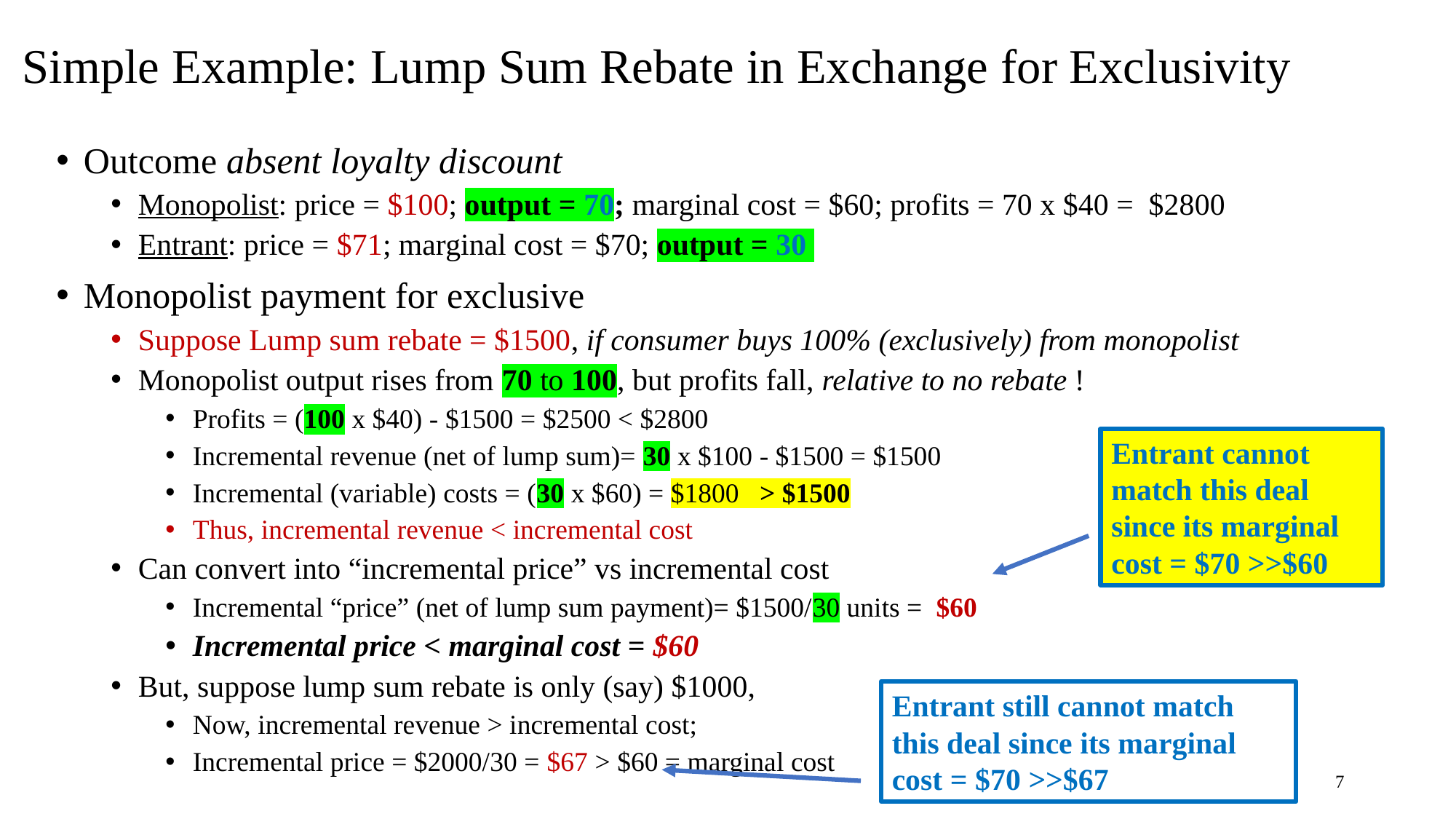

# Simple Example: Lump Sum Rebate in Exchange for Exclusivity
Outcome absent loyalty discount
Monopolist: price = $100; output = 70; marginal cost = $60; profits = 70 x $40 =  $2800
Entrant: price = $71; marginal cost = $70; output = 30
Monopolist payment for exclusive
Suppose Lump sum rebate = $1500, if consumer buys 100% (exclusively) from monopolist
Monopolist output rises from 70 to 100, but profits fall, relative to no rebate !
Profits = (100 x $40) - $1500 = $2500 < $2800
Incremental revenue (net of lump sum)= 30 x $100 - $1500 = $1500
Incremental (variable) costs = (30 x $60) = $1800   > $1500
Thus, incremental revenue < incremental cost
Can convert into “incremental price” vs incremental cost
Incremental “price” (net of lump sum payment)= $1500/30 units =  $60
Incremental price < marginal cost = $60
But, suppose lump sum rebate is only (say) $1000,
Now, incremental revenue > incremental cost;
Incremental price = $2000/30 = $67 > $60 = marginal cost

Entrant cannot match this deal since its marginal cost = $70 >>$60
Entrant still cannot match this deal since its marginal cost = $70 >>$67
7